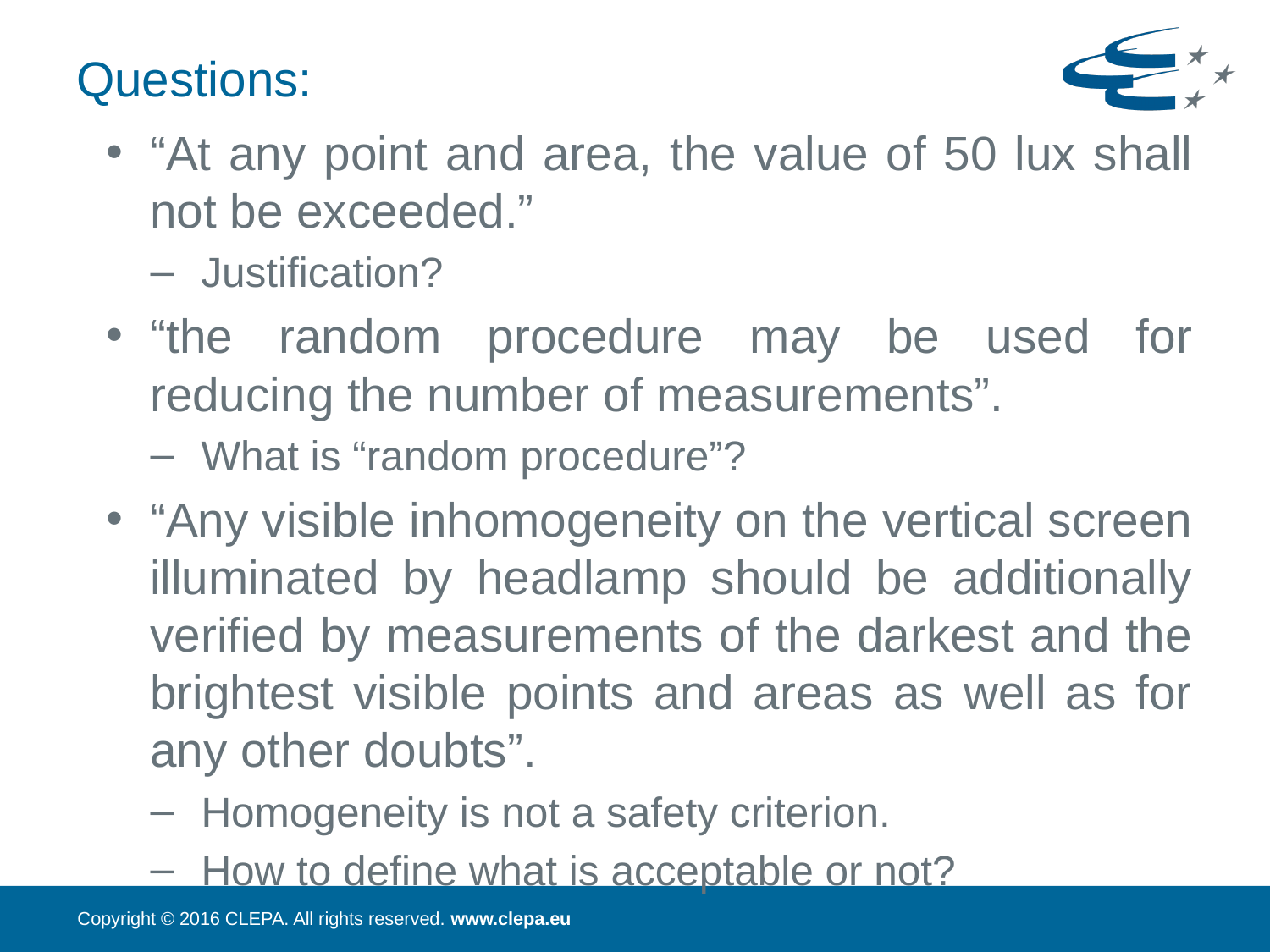

# Questions:
“At any point and area, the value of 50 lux shall not be exceeded.”
Justification?
“the random procedure may be used for reducing the number of measurements”.
What is “random procedure”?
“Any visible inhomogeneity on the vertical screen illuminated by headlamp should be additionally verified by measurements of the darkest and the brightest visible points and areas as well as for any other doubts”.
Homogeneity is not a safety criterion.
How to define what is acceptable or not?